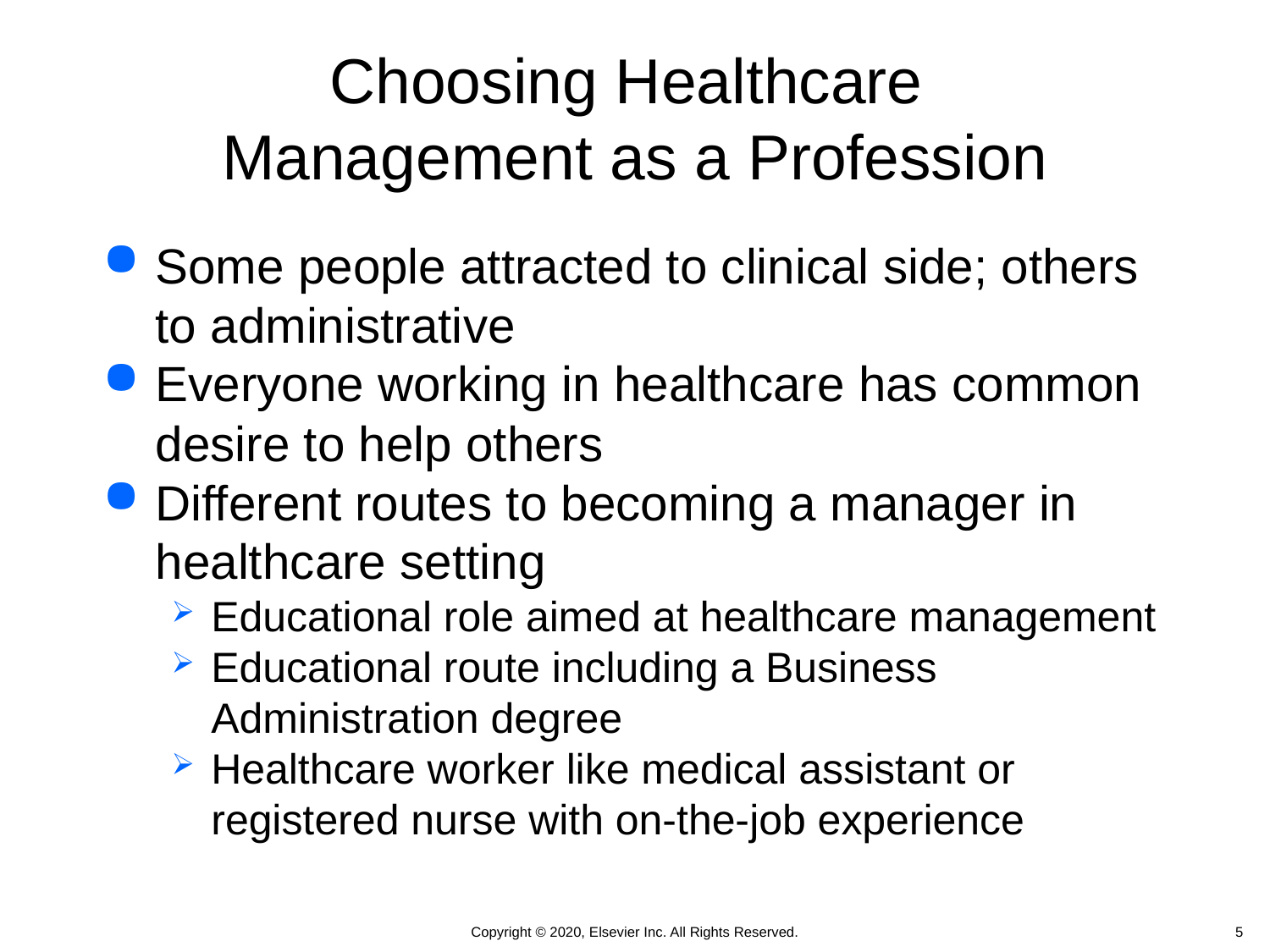

# Choosing Healthcare Management as a Profession
Some people attracted to clinical side; others to administrative
Everyone working in healthcare has common desire to help others
Different routes to becoming a manager in healthcare setting
Educational role aimed at healthcare management
Educational route including a Business Administration degree
Healthcare worker like medical assistant or registered nurse with on-the-job experience
 5